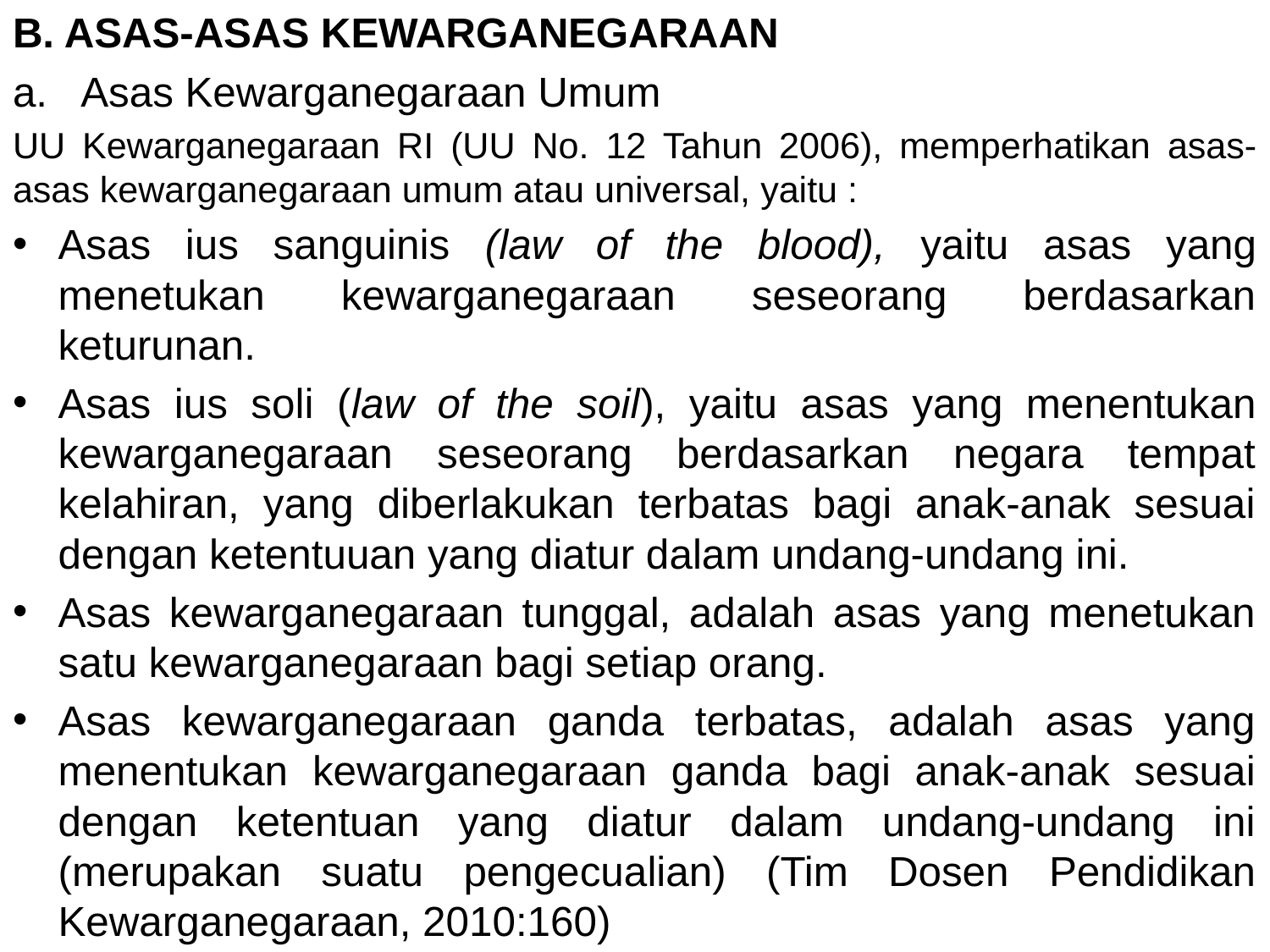

B. ASAS-ASAS KEWARGANEGARAAN
Asas Kewarganegaraan Umum
UU Kewarganegaraan RI (UU No. 12 Tahun 2006), memperhatikan asas-asas kewarganegaraan umum atau universal, yaitu :
Asas ius sanguinis (law of the blood), yaitu asas yang menetukan kewarganegaraan seseorang berdasarkan keturunan.
Asas ius soli (law of the soil), yaitu asas yang menentukan kewarganegaraan seseorang berdasarkan negara tempat kelahiran, yang diberlakukan terbatas bagi anak-anak sesuai dengan ketentuuan yang diatur dalam undang-undang ini.
Asas kewarganegaraan tunggal, adalah asas yang menetukan satu kewarganegaraan bagi setiap orang.
Asas kewarganegaraan ganda terbatas, adalah asas yang menentukan kewarganegaraan ganda bagi anak-anak sesuai dengan ketentuan yang diatur dalam undang-undang ini (merupakan suatu pengecualian) (Tim Dosen Pendidikan Kewarganegaraan, 2010:160)